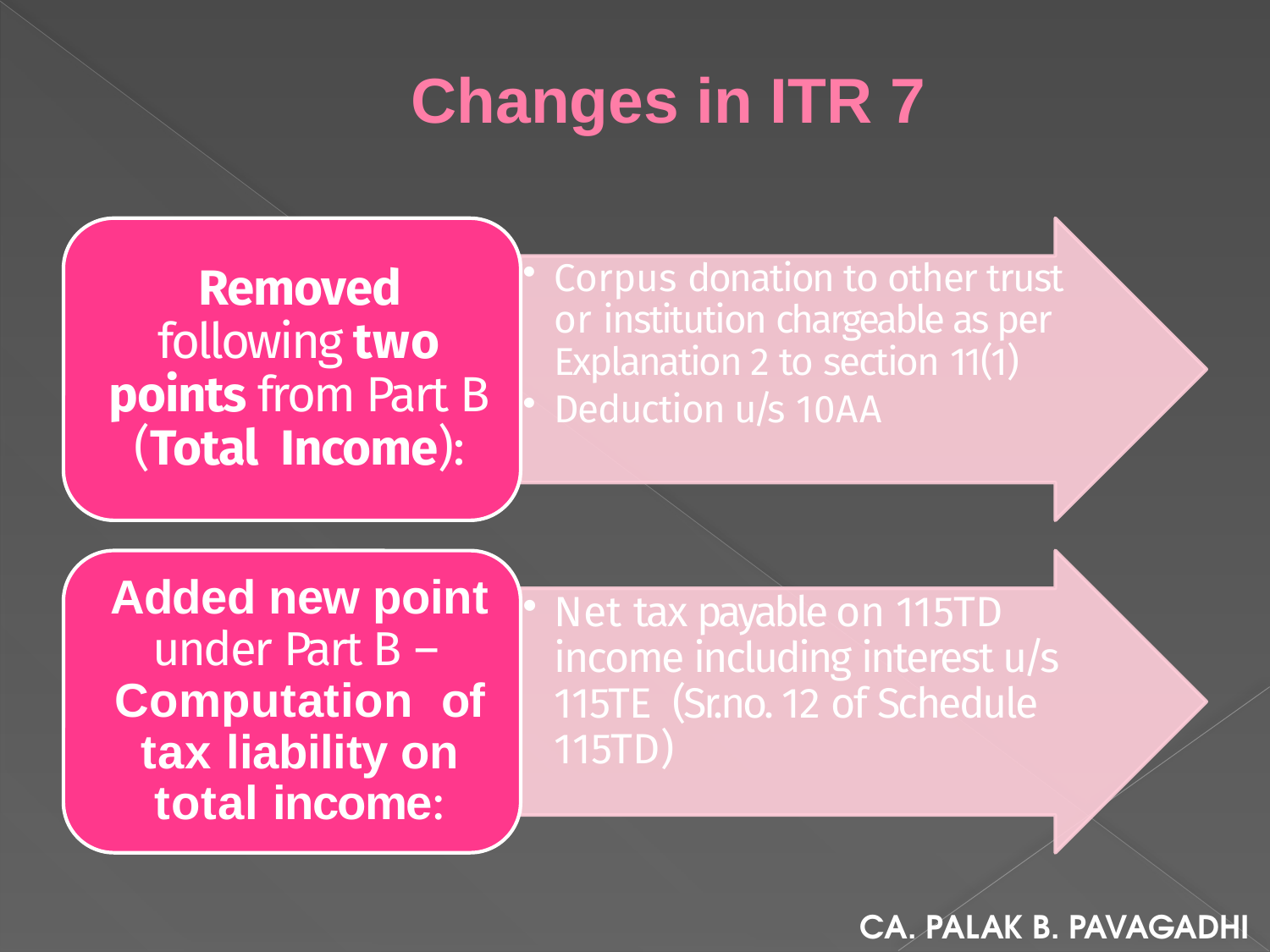

# Changes in ITR 7
Corpus donation to other trust or institution chargeable as per  Explanation 2 to section 11(1)
Deduction u/s 10AA
Removed following two points from Part B (Total  Income):
Net tax payable on 115TD income including interest u/s 115TE  (Sr.no. 12 of Schedule 115TD)
Added new point under Part B – Computation  of tax liability on total income:
CA. PALAK B. PAVAGADHI